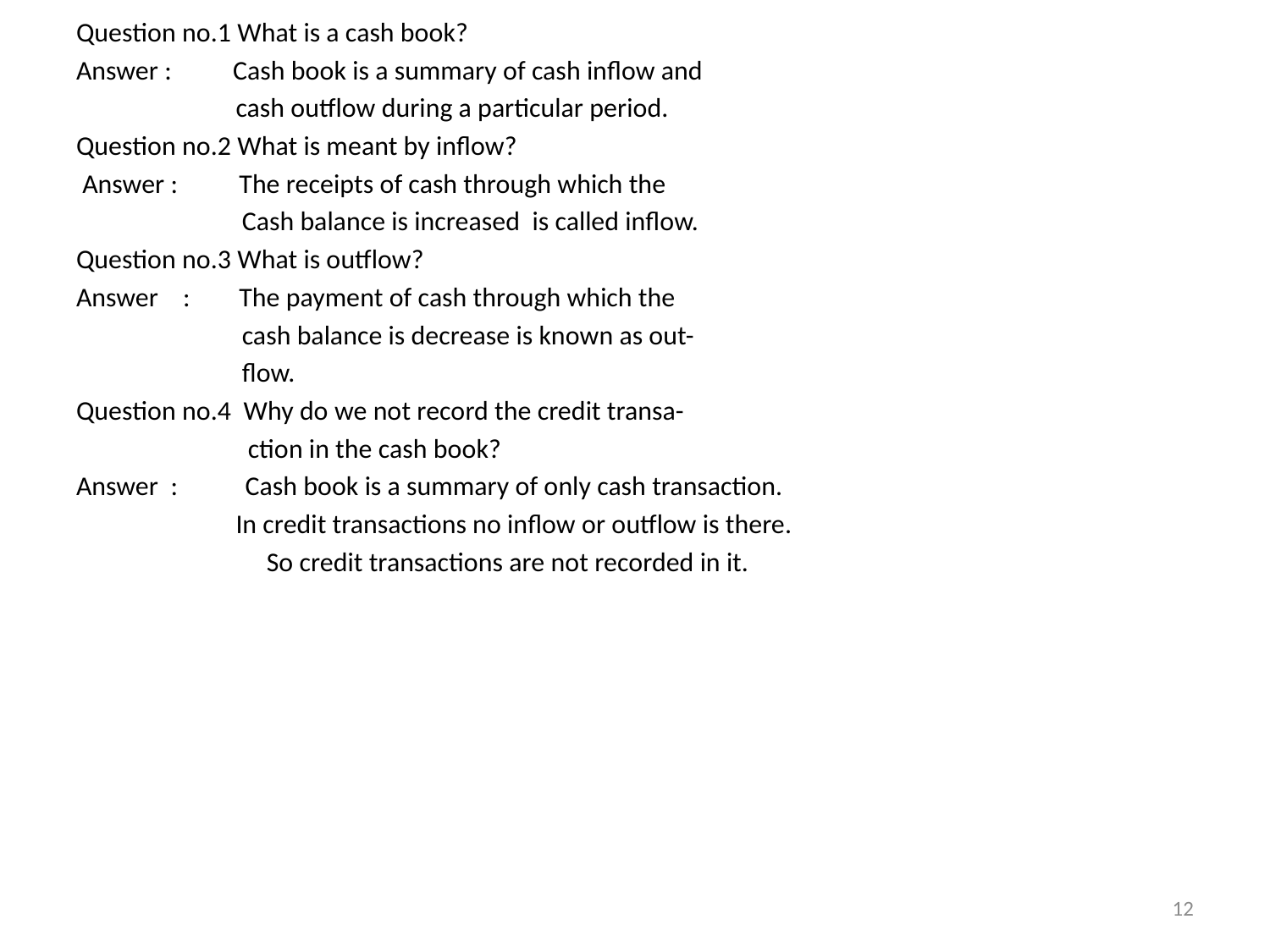

Question no.1 What is a cash book?
Answer :          Cash book is a summary of cash inflow and
                          cash outflow during a particular period.
Question no.2 What is meant by inflow?
 Answer :          The receipts of cash through which the
                           Cash balance is increased  is called inflow.
Question no.3 What is outflow?
Answer    :        The payment of cash through which the
                           cash balance is decrease is known as out-
                           flow.
Question no.4  Why do we not record the credit transa-
                            ction in the cash book?
Answer  :           Cash book is a summary of only cash transaction.
                          In credit transactions no inflow or outflow is there.
                               So credit transactions are not recorded in it.

12